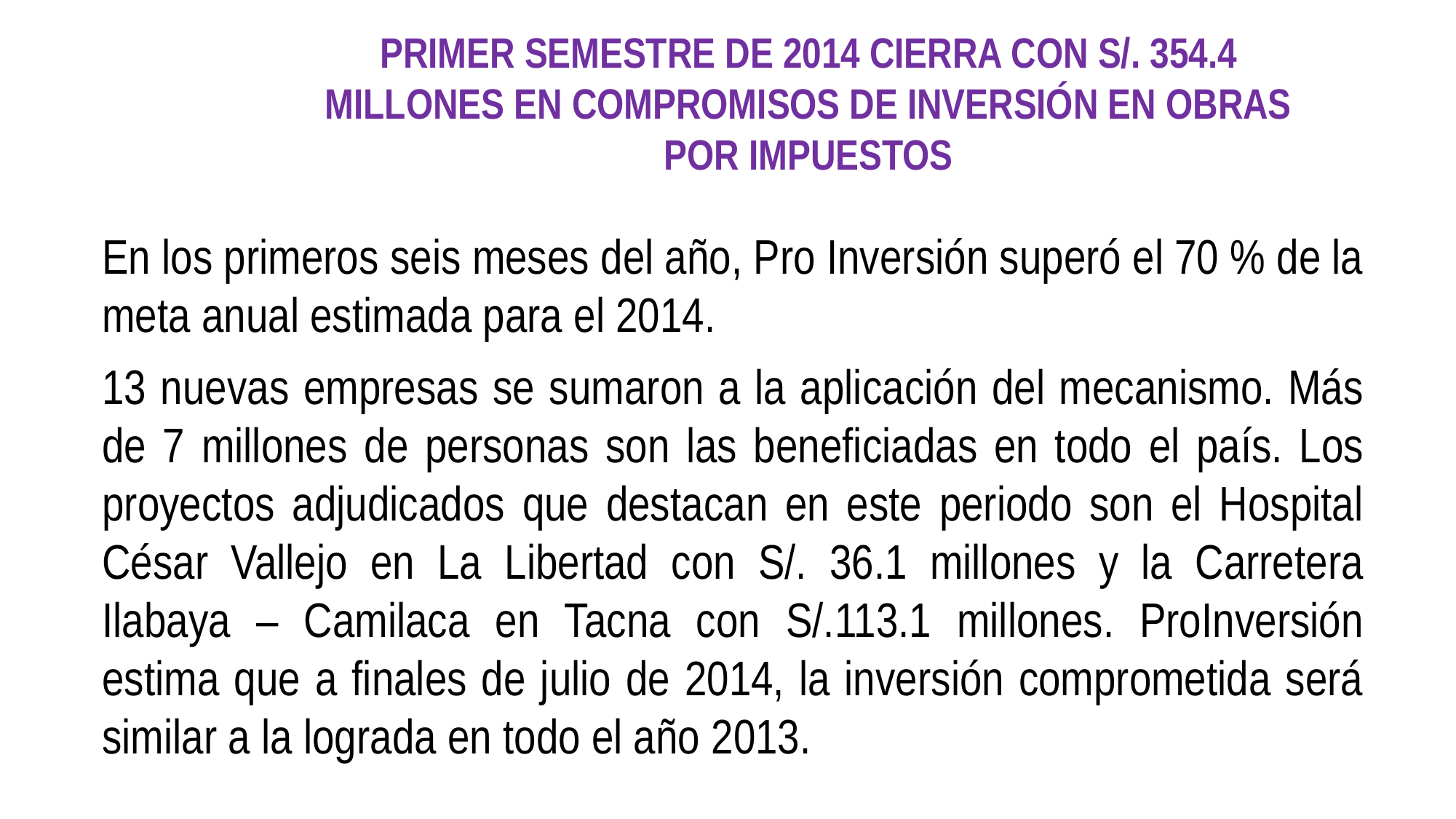

PRIMER SEMESTRE DE 2014 CIERRA CON S/. 354.4 MILLONES EN COMPROMISOS DE INVERSIÓN EN OBRAS POR IMPUESTOS
En los primeros seis meses del año, Pro Inversión superó el 70 % de la meta anual estimada para el 2014.
13 nuevas empresas se sumaron a la aplicación del mecanismo. Más de 7 millones de personas son las beneficiadas en todo el país. Los proyectos adjudicados que destacan en este periodo son el Hospital César Vallejo en La Libertad con S/. 36.1 millones y la Carretera Ilabaya – Camilaca en Tacna con S/.113.1 millones. ProInversión estima que a finales de julio de 2014, la inversión comprometida será similar a la lograda en todo el año 2013.